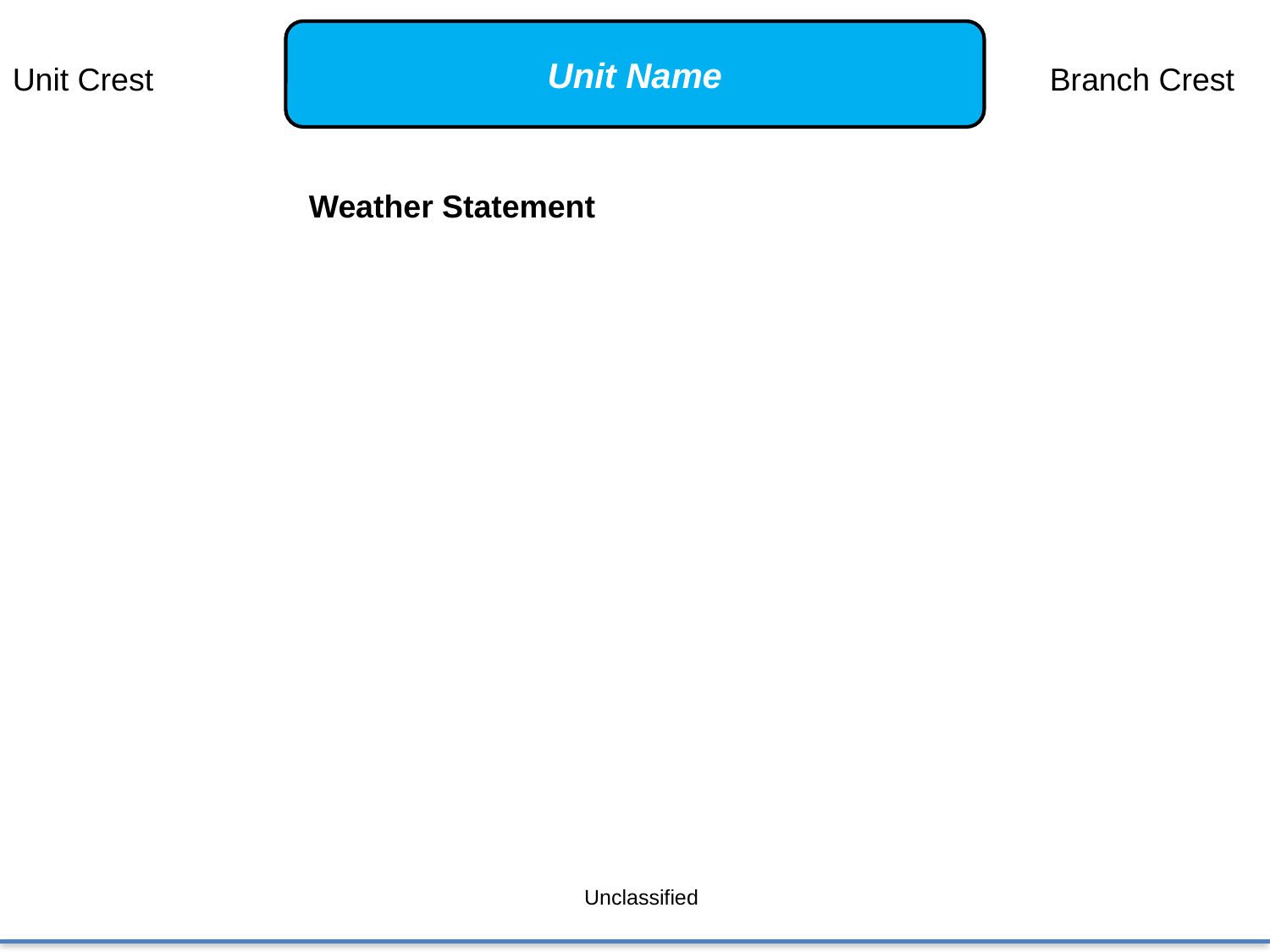

Unit Name
Unit Crest
Branch Crest
Weather Statement

Unclassified